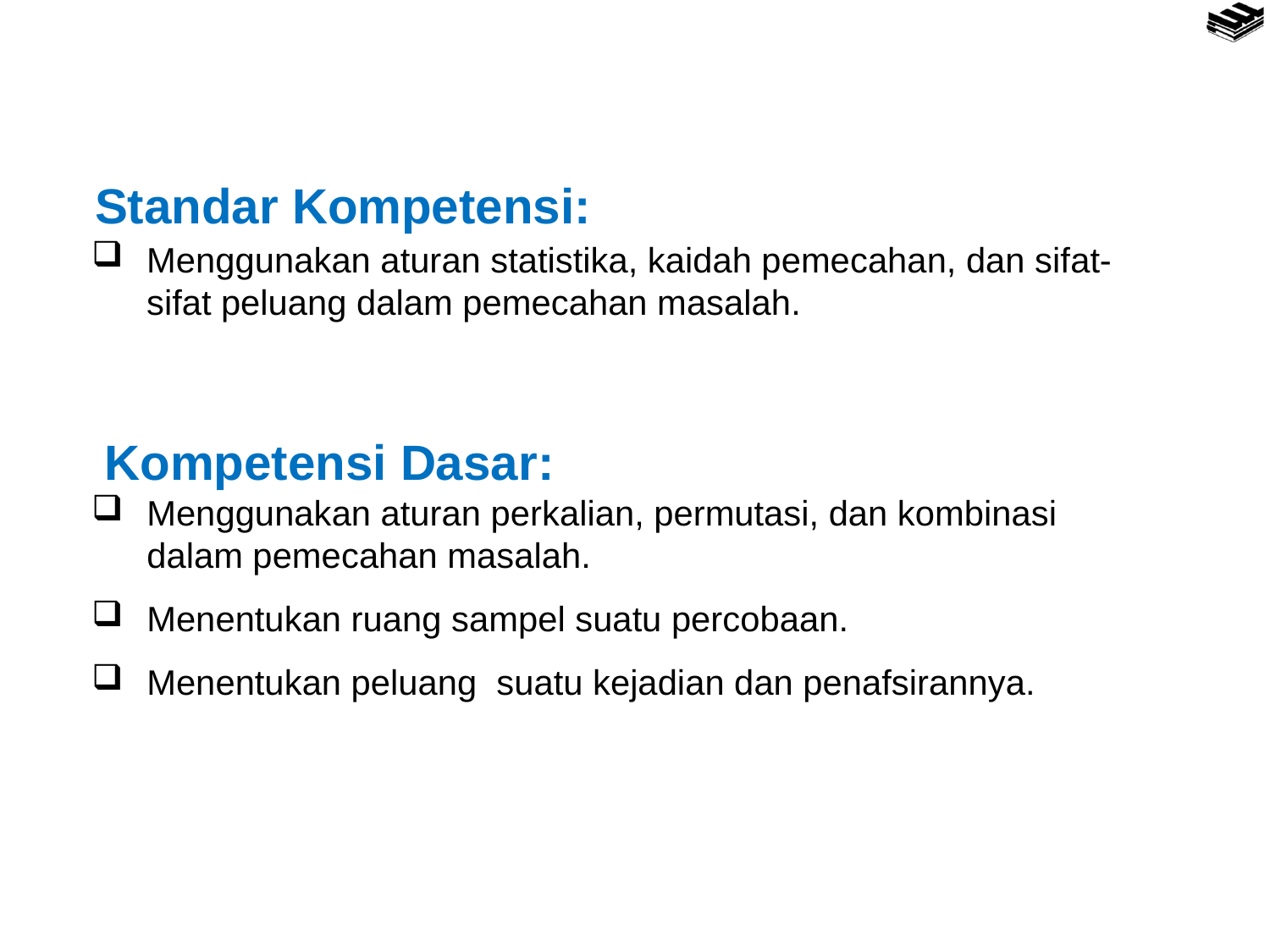

Standar Kompetensi:
Menggunakan aturan statistika, kaidah pemecahan, dan sifat-sifat peluang dalam pemecahan masalah.
Kompetensi Dasar:
Menggunakan aturan perkalian, permutasi, dan kombinasi dalam pemecahan masalah.
Menentukan ruang sampel suatu percobaan.
Menentukan peluang  suatu kejadian dan penafsirannya.